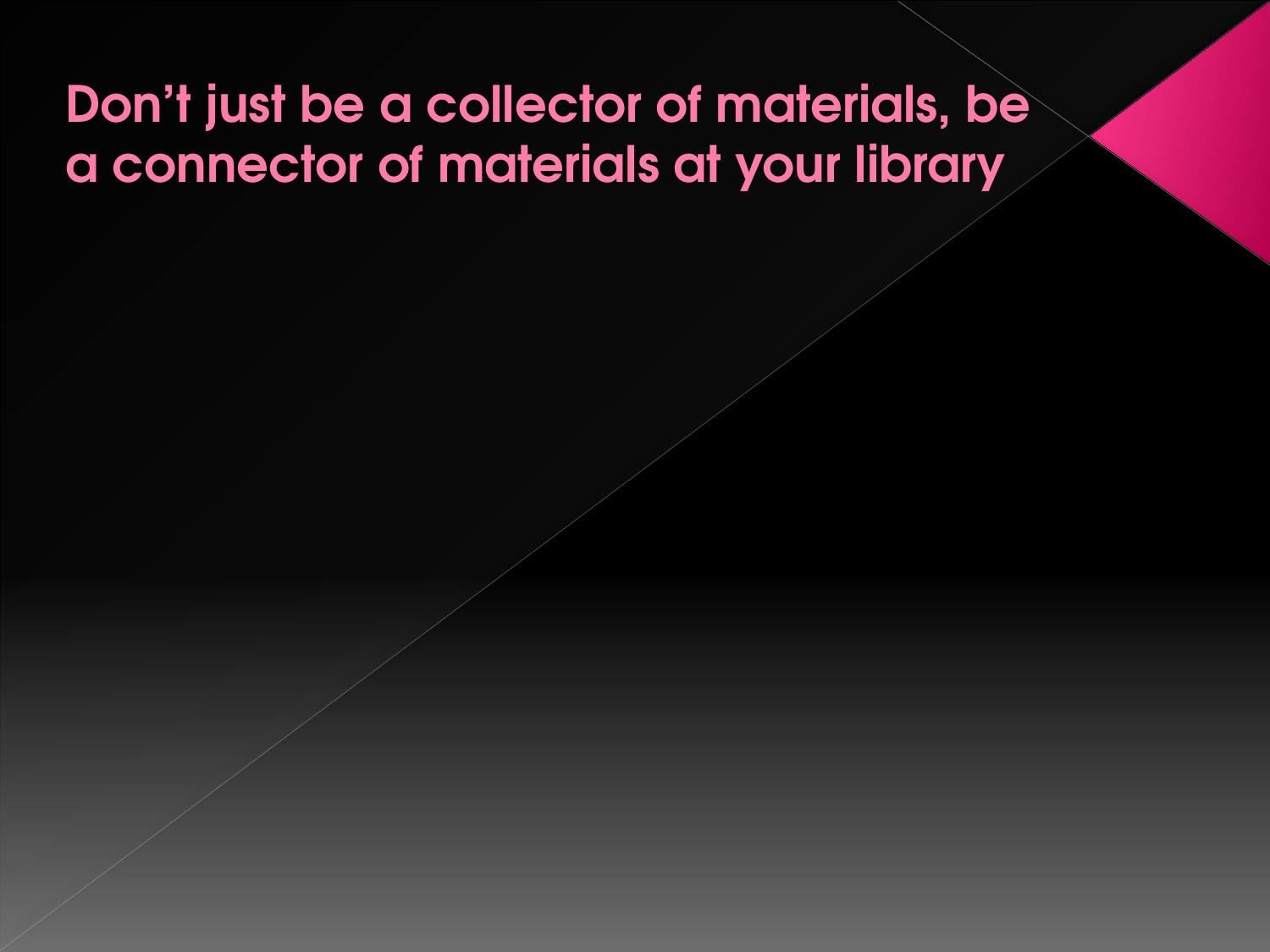

# Don’t just be a collector of materials, be a connector of materials at your library